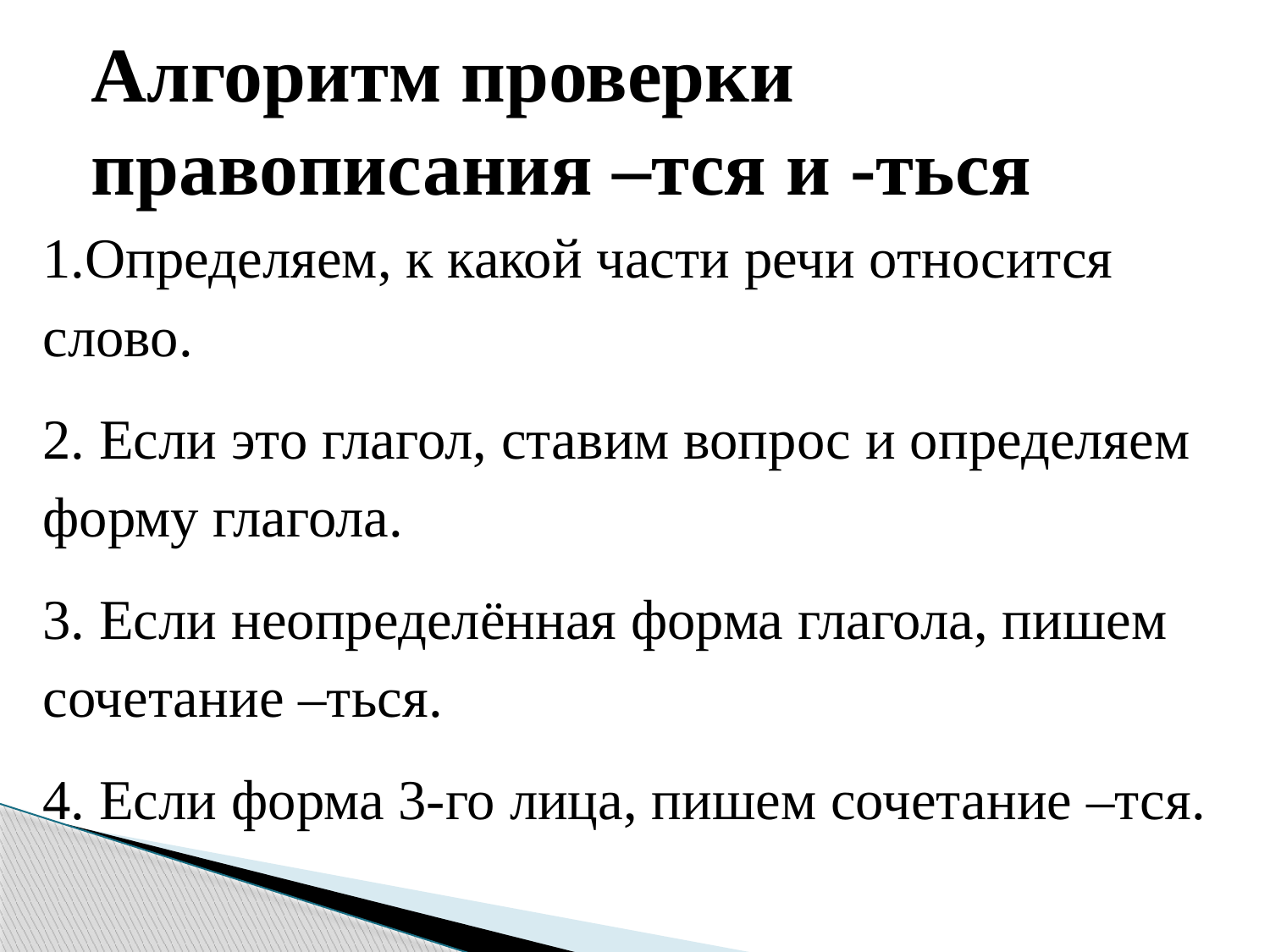

# Алгоритм проверки правописания –тся и -ться
1.Определяем, к какой части речи относится слово.
2. Если это глагол, ставим вопрос и определяем форму глагола.
3. Если неопределённая форма глагола, пишем сочетание –ться.
4. Если форма 3-го лица, пишем сочетание –тся.